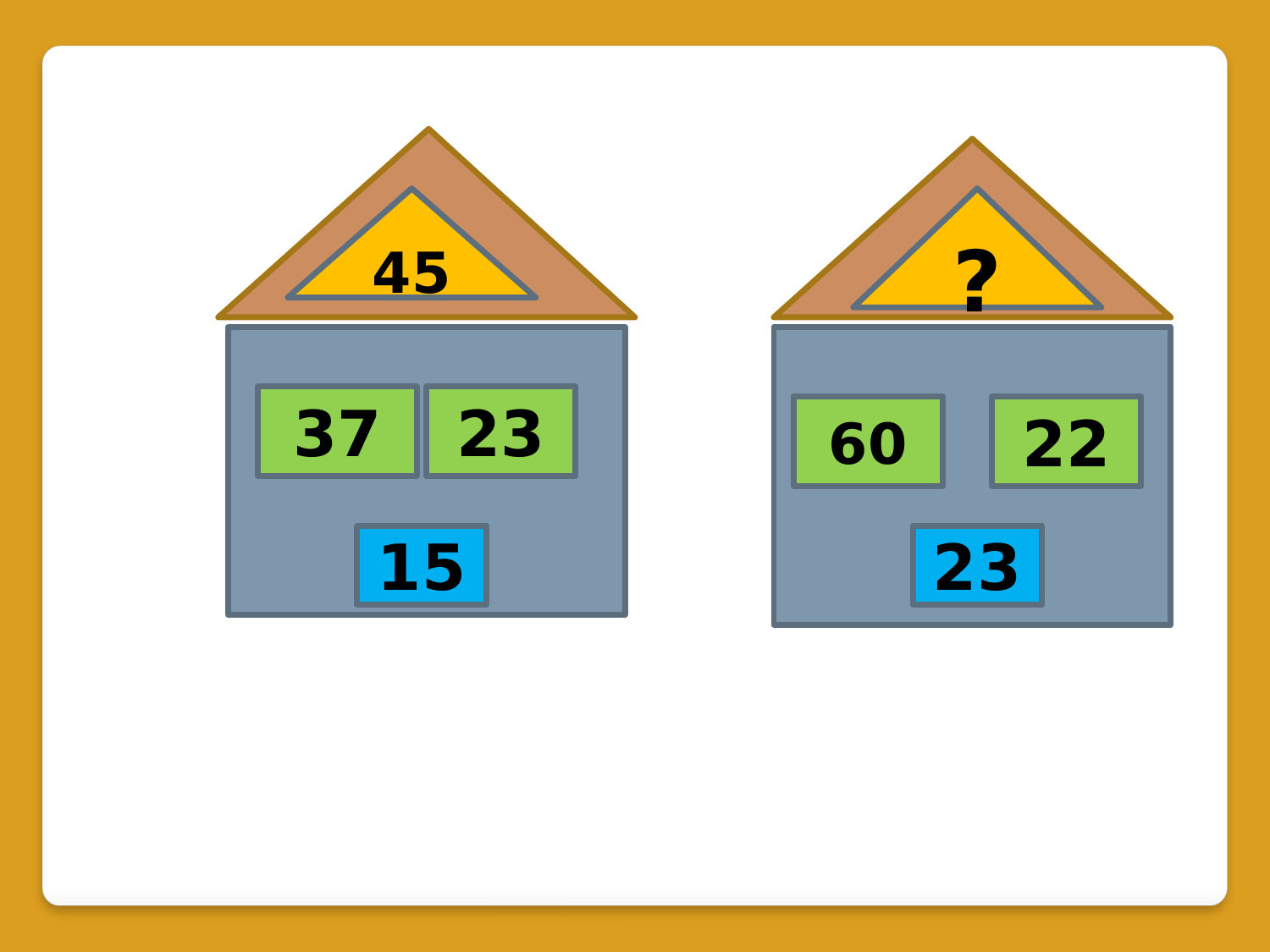

45
?

37
23
60
22
15
23